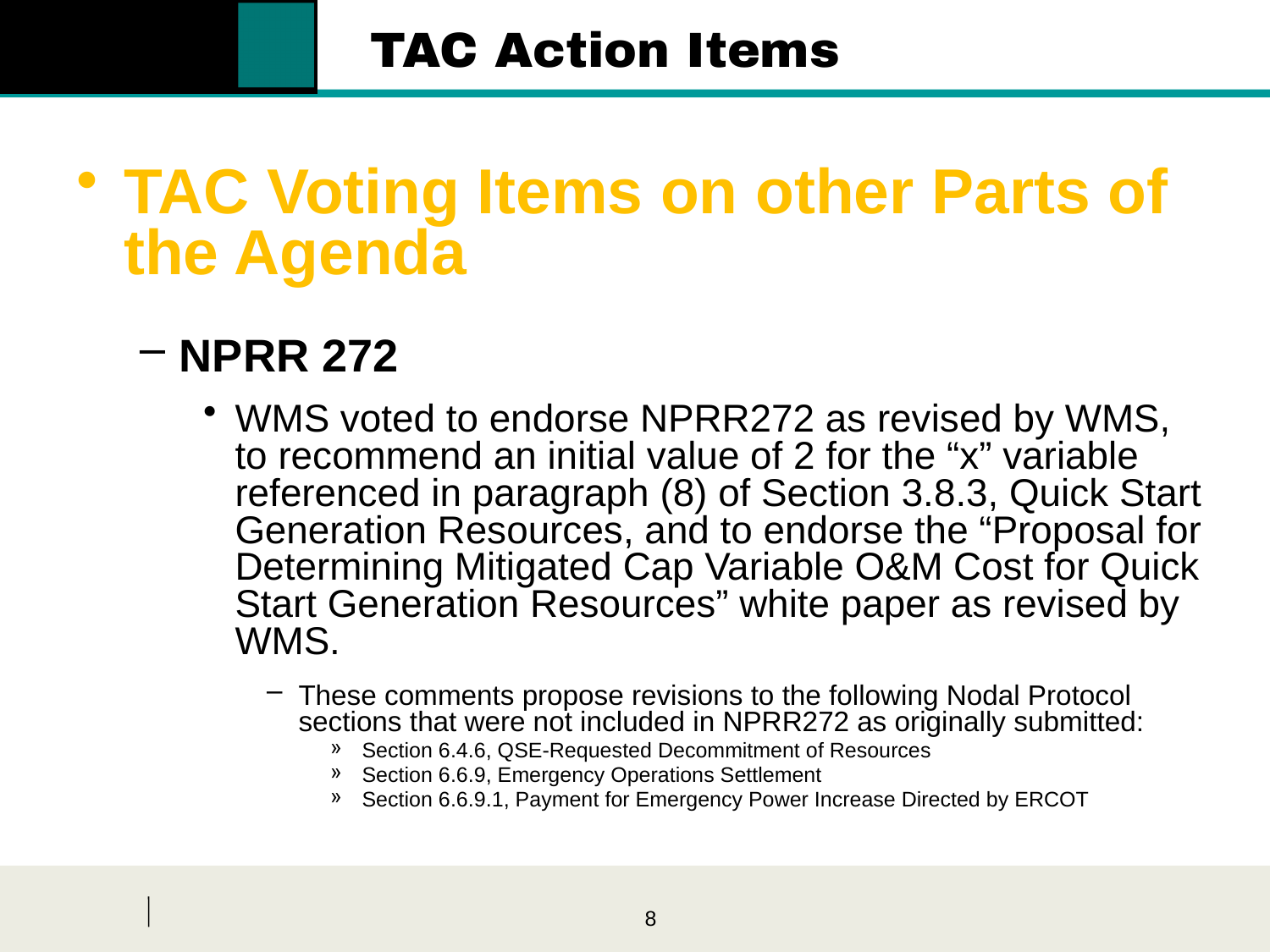

# TAC Action Items
TAC Voting Items on other Parts of the Agenda

NPRR 272
WMS voted to endorse NPRR272 as revised by WMS, to recommend an initial value of 2 for the “x” variable referenced in paragraph (8) of Section 3.8.3, Quick Start Generation Resources, and to endorse the “Proposal for Determining Mitigated Cap Variable O&M Cost for Quick Start Generation Resources” white paper as revised by WMS.
These comments propose revisions to the following Nodal Protocol sections that were not included in NPRR272 as originally submitted:
Section 6.4.6, QSE-Requested Decommitment of Resources
Section 6.6.9, Emergency Operations Settlement
Section 6.6.9.1, Payment for Emergency Power Increase Directed by ERCOT